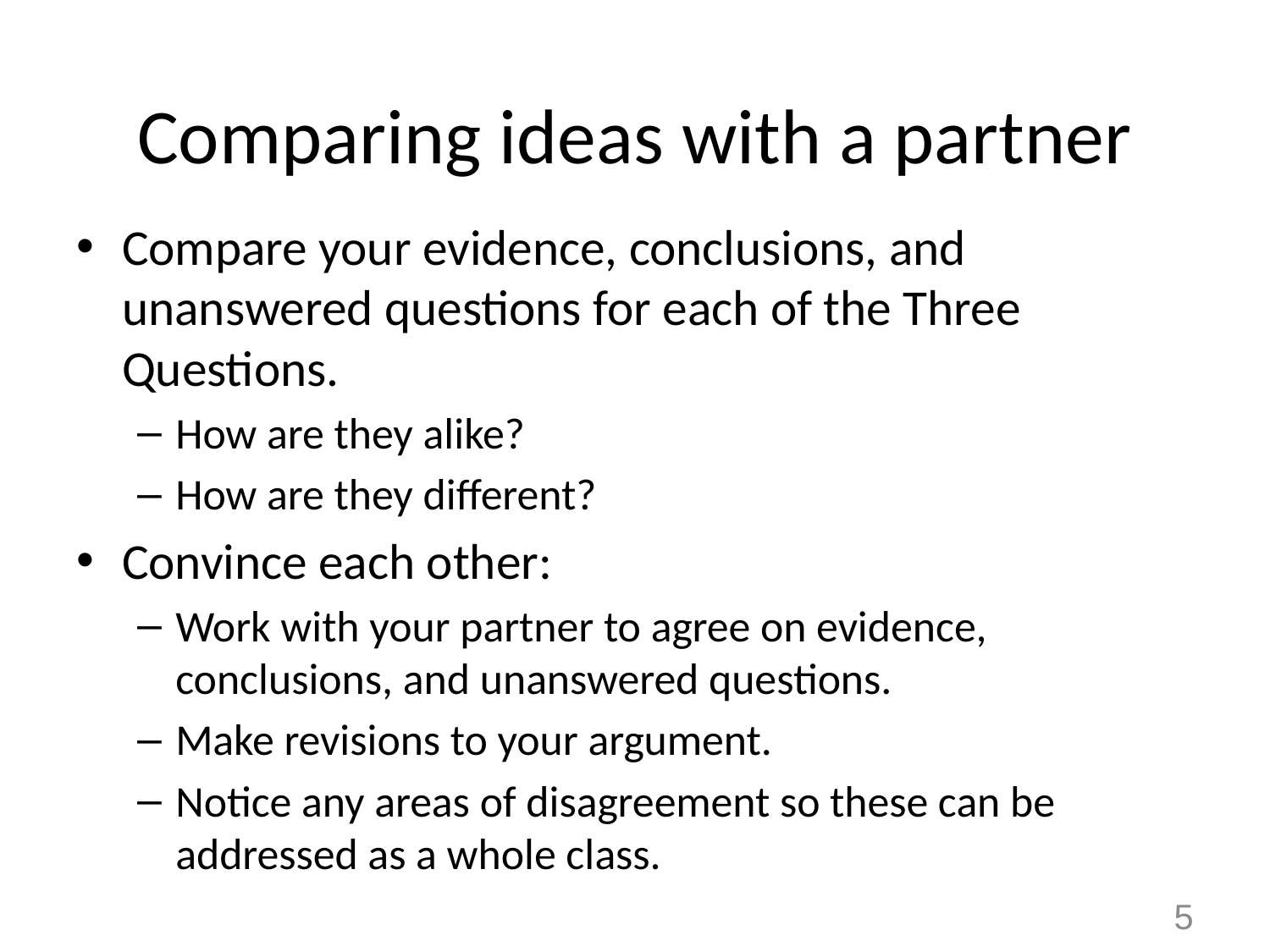

# Comparing ideas with a partner
Compare your evidence, conclusions, and unanswered questions for each of the Three Questions.
How are they alike?
How are they different?
Convince each other:
Work with your partner to agree on evidence, conclusions, and unanswered questions.
Make revisions to your argument.
Notice any areas of disagreement so these can be addressed as a whole class.

5